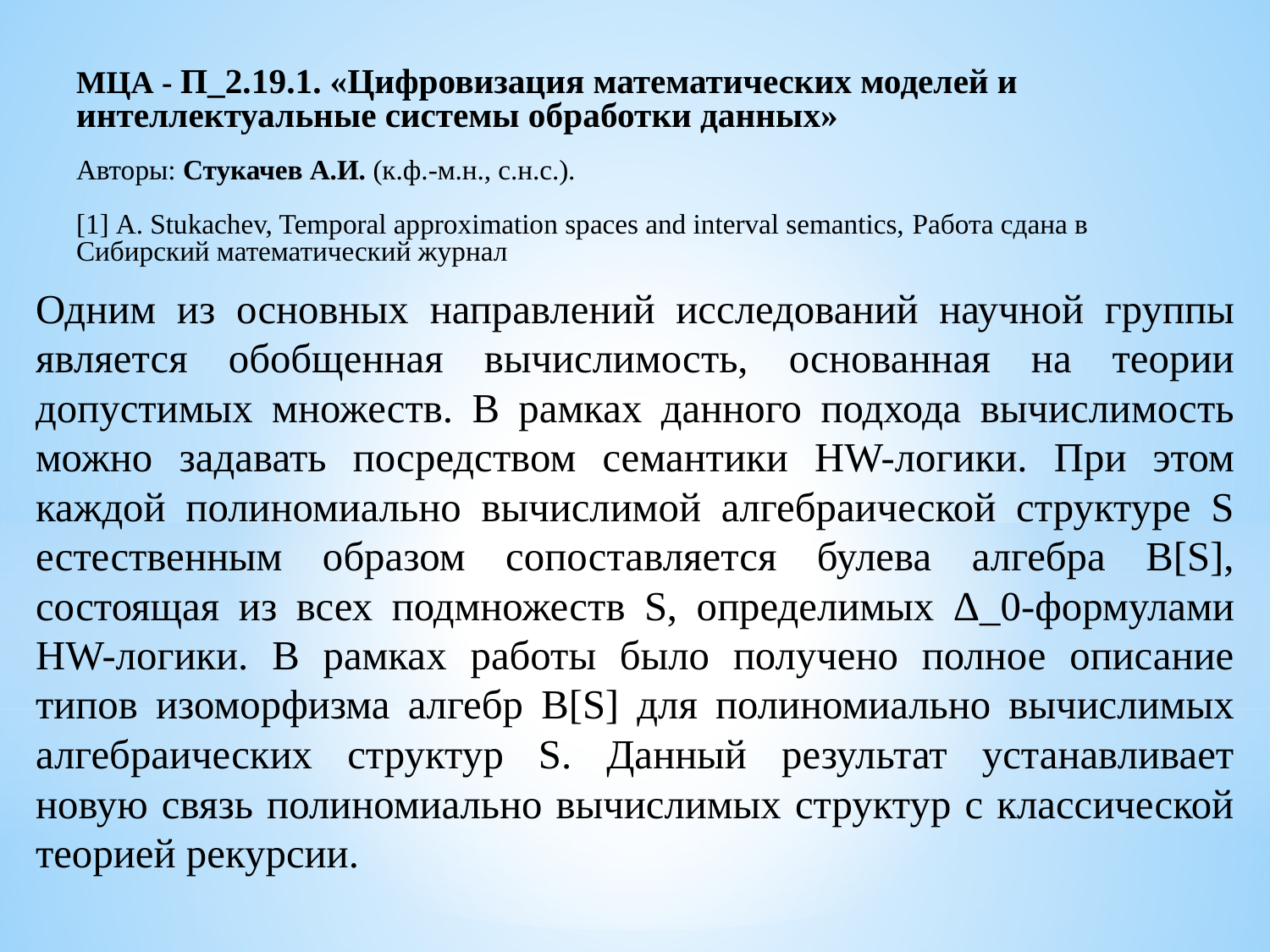

МЦА - П_2.19.1. «Цифровизация математических моделей и интеллектуальные системы обработки данных»
Авторы: Стукачев А.И. (к.ф.-м.н., с.н.с.).
[1] A. Stukachev, Temporal approximation spaces and interval semantics, Работа сдана в Сибирский математический журнал
Одним из основных направлений исследований научной группы является обобщенная вычислимость, основанная на теории допустимых множеств. В рамках данного подхода вычислимость можно задавать посредством семантики HW-логики. При этом каждой полиномиально вычислимой алгебраической структуре S естественным образом сопоставляется булева алгебра B[S], состоящая из всех подмножеств S, определимых Δ_0-формулами HW-логики. В рамках работы было получено полное описание типов изоморфизма алгебр B[S] для полиномиально вычислимых алгебраических структур S. Данный результат устанавливает новую связь полиномиально вычислимых структур с классической теорией рекурсии.